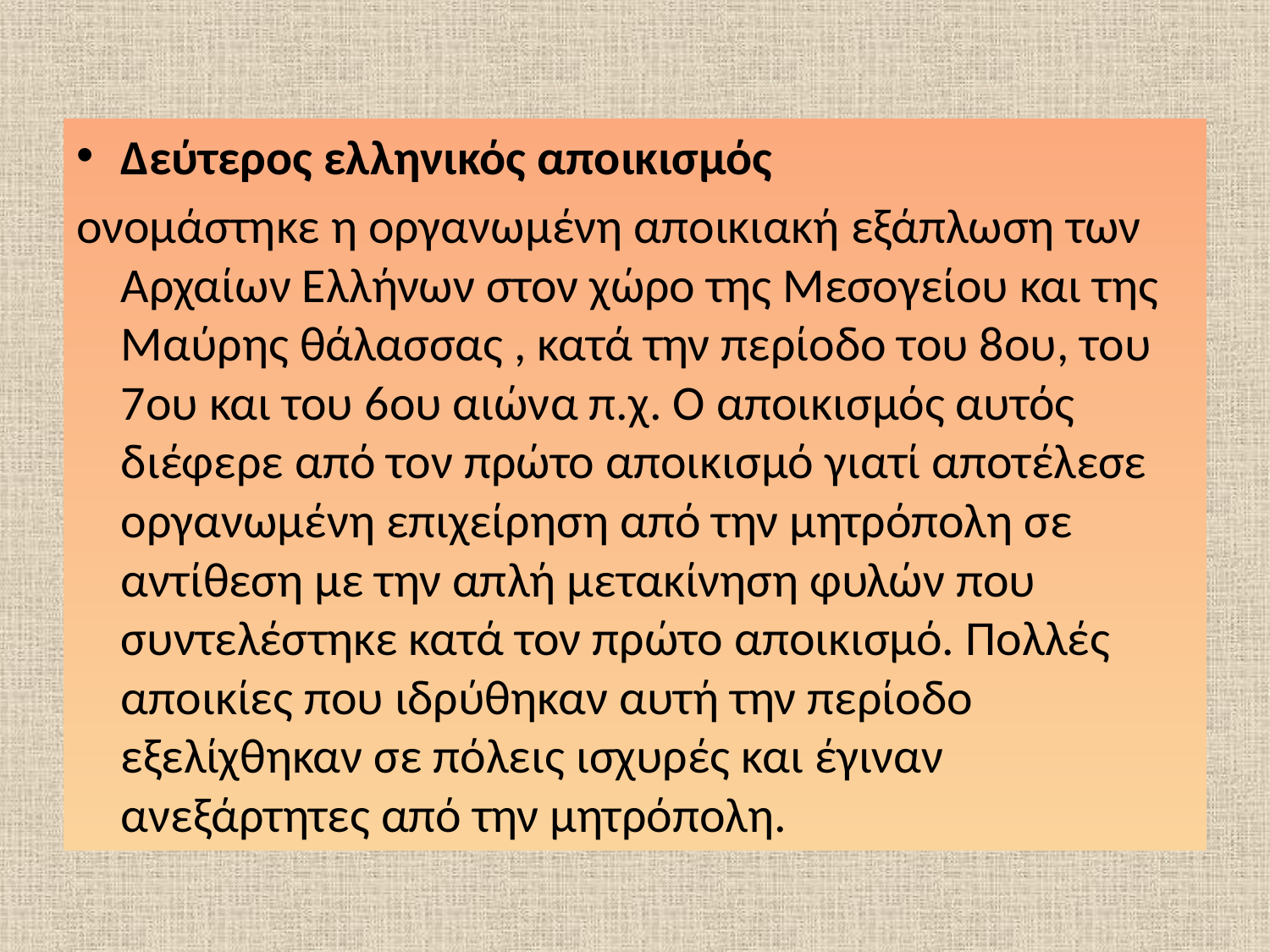

Δεύτερος ελληνικός αποικισμός
ονομάστηκε η οργανωμένη αποικιακή εξάπλωση των Αρχαίων Ελλήνων στον χώρο της Μεσογείου και της Μαύρης θάλασσας , κατά την περίοδο του 8ου, του 7ου και του 6ου αιώνα π.χ. Ο αποικισμός αυτός διέφερε από τον πρώτο αποικισμό γιατί αποτέλεσε οργανωμένη επιχείρηση από την μητρόπολη σε αντίθεση με την απλή μετακίνηση φυλών που συντελέστηκε κατά τον πρώτο αποικισμό. Πολλές αποικίες που ιδρύθηκαν αυτή την περίοδο εξελίχθηκαν σε πόλεις ισχυρές και έγιναν ανεξάρτητες από την μητρόπολη.